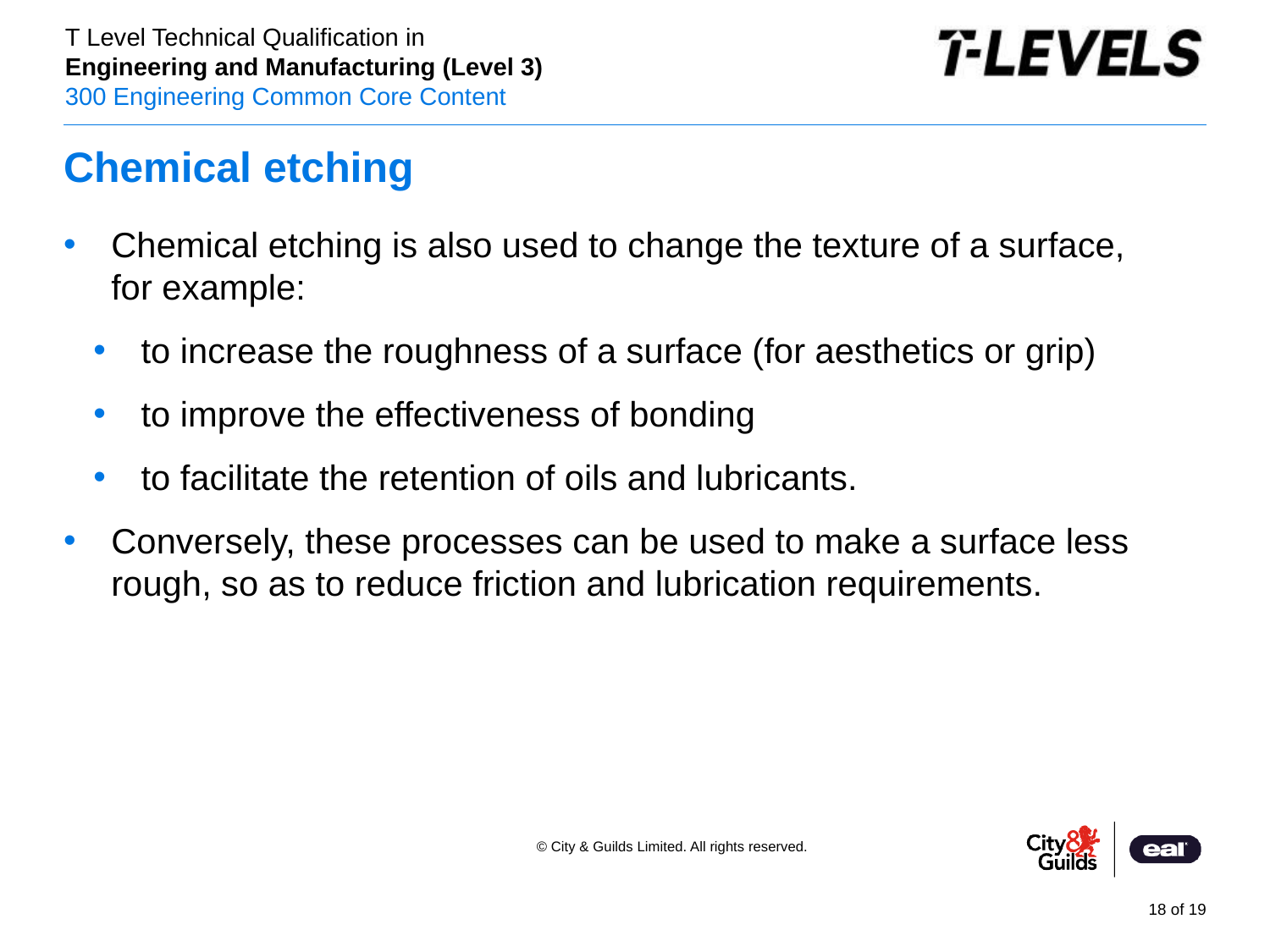

# Chemical etching
Chemical etching is also used to change the texture of a surface,
for example:
to increase the roughness of a surface (for aesthetics or grip)
to improve the effectiveness of bonding
to facilitate the retention of oils and lubricants.
Conversely, these processes can be used to make a surface less rough, so as to reduce friction and lubrication requirements.